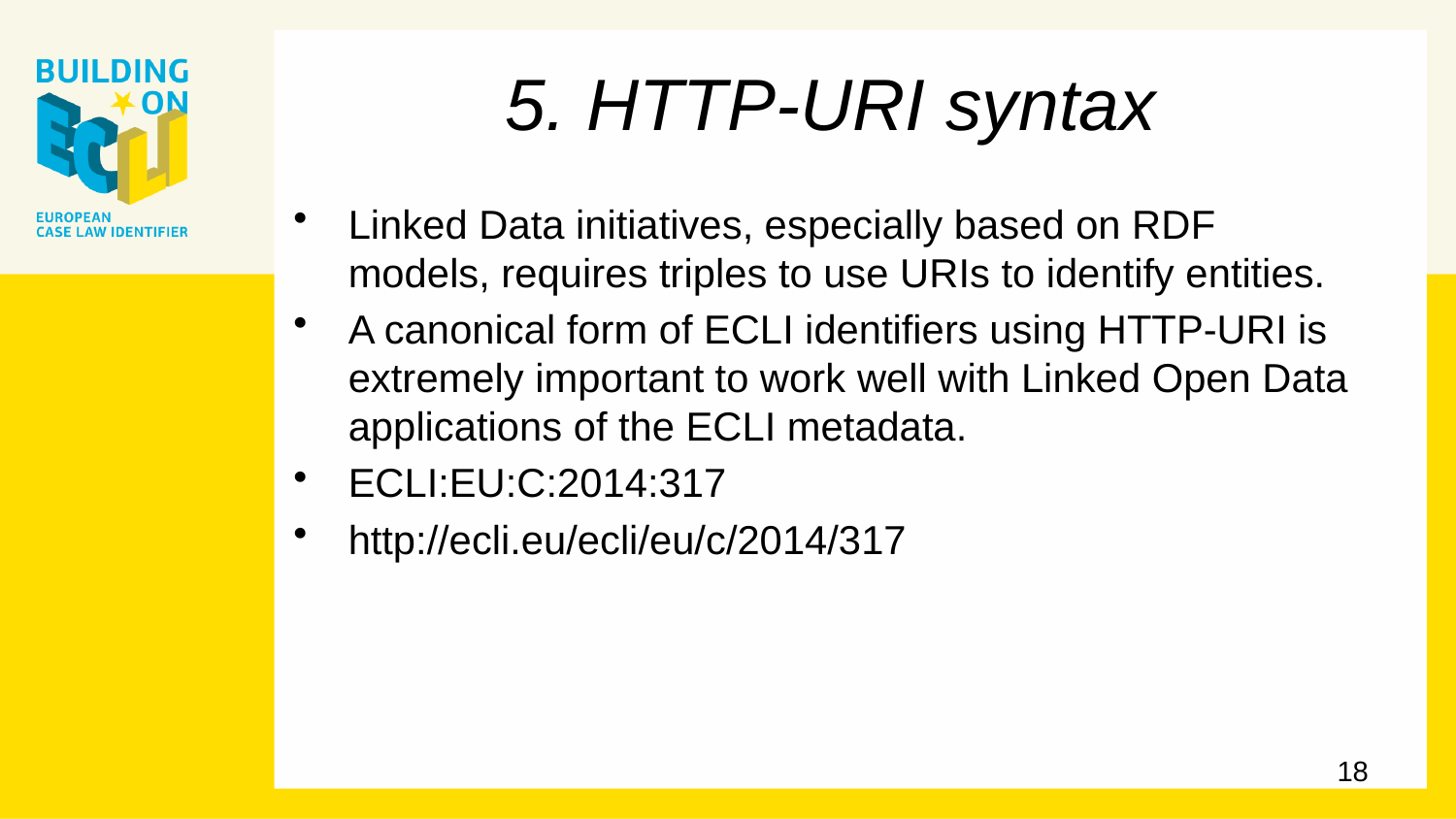

# 5. HTTP-URI syntax
Linked Data initiatives, especially based on RDF models, requires triples to use URIs to identify entities.
A canonical form of ECLI identifiers using HTTP-URI is extremely important to work well with Linked Open Data applications of the ECLI metadata.
ECLI:EU:C:2014:317
http://ecli.eu/ecli/eu/c/2014/317

18